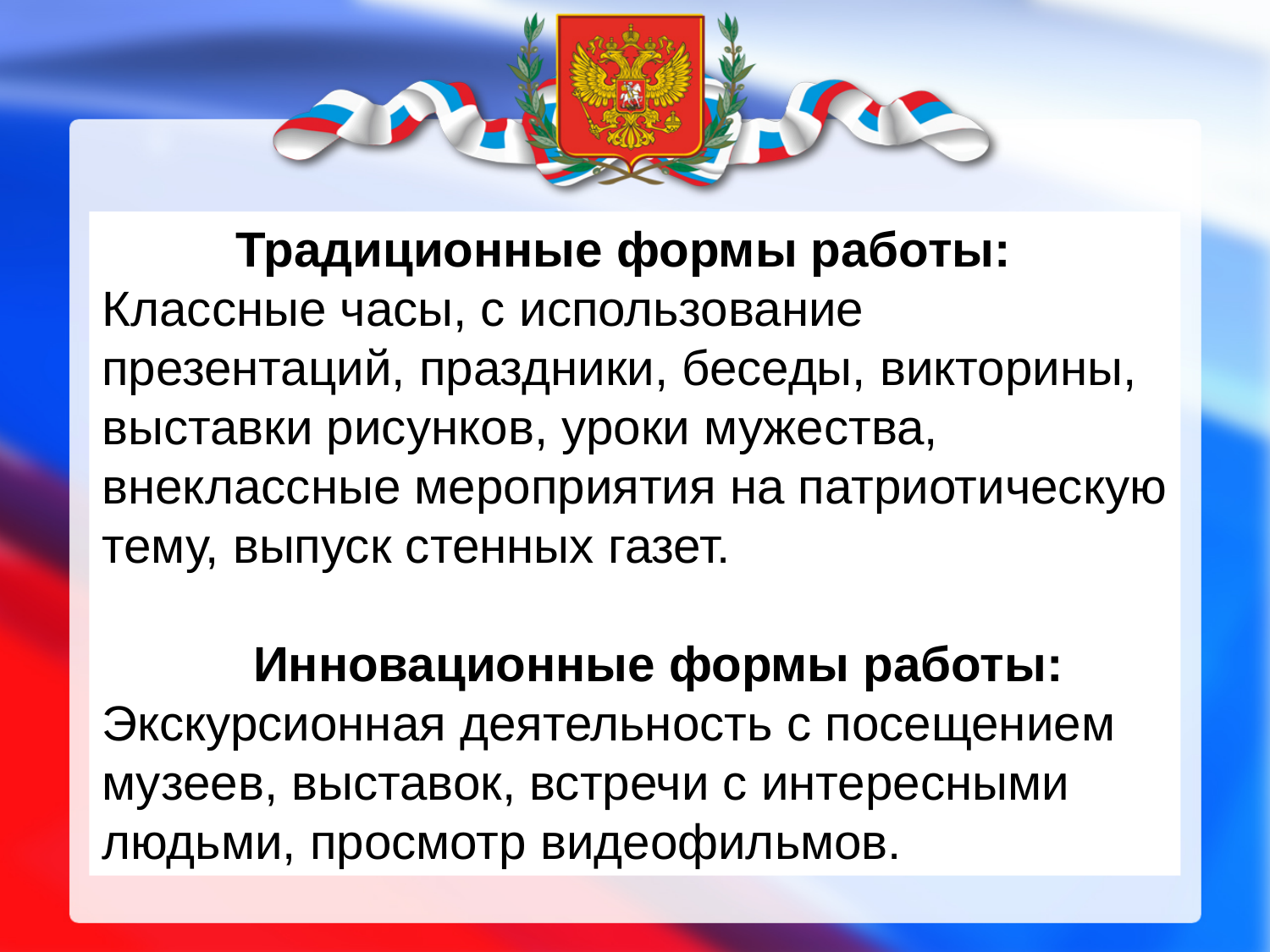

Традиционные формы работы:
Классные часы, с использование презентаций, праздники, беседы, викторины, выставки рисунков, уроки мужества, внеклассные мероприятия на патриотическую тему, выпуск стенных газет.
           Инновационные формы работы:
Экскурсионная деятельность с посещением музеев, выставок, встречи с интересными людьми, просмотр видеофильмов.